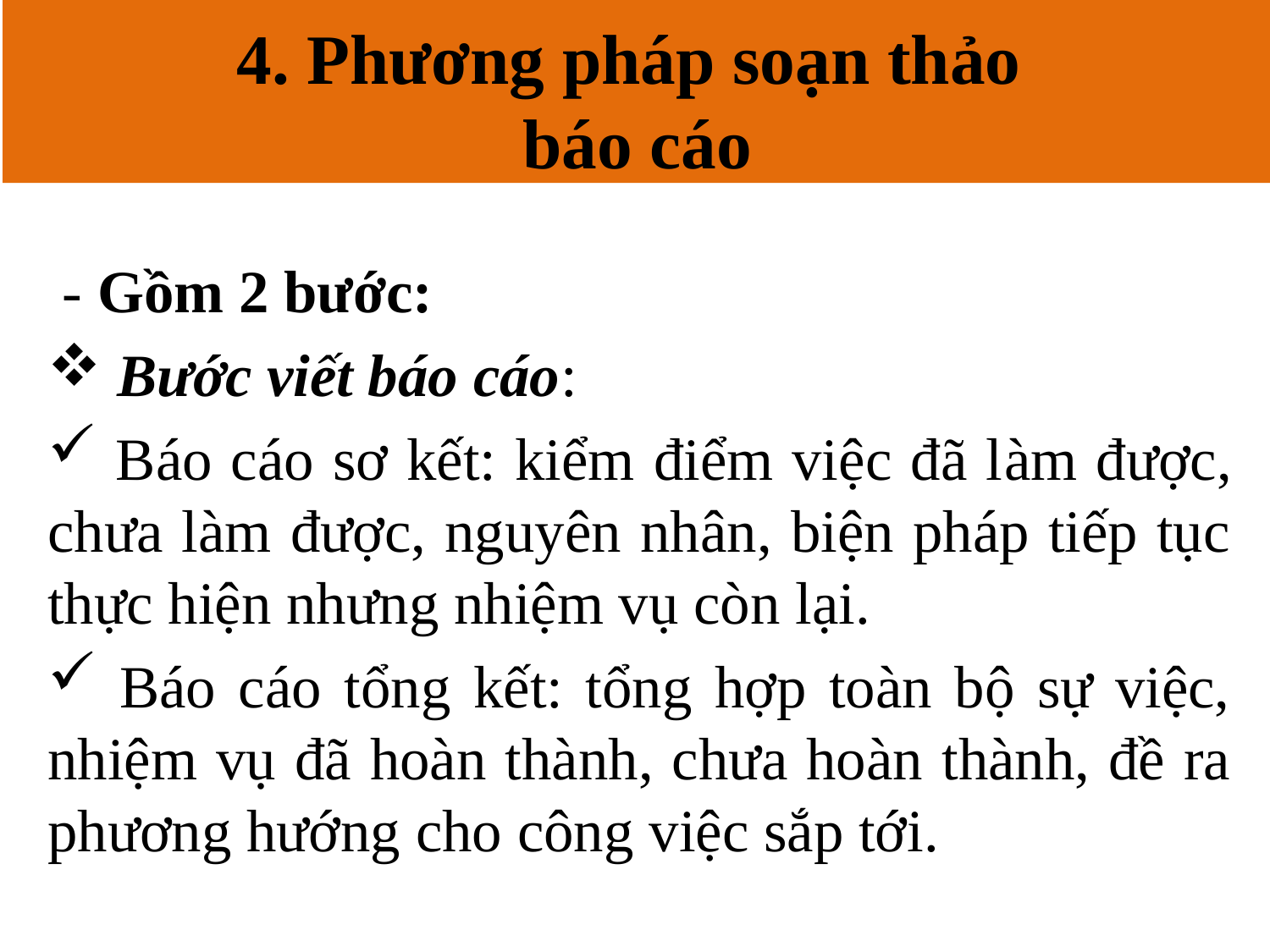

4. Phương pháp soạn thảo
báo cáo
# 4. Phương pháp soạn thảo báo cáo
 - Gồm 2 bước:
 Bước viết báo cáo:
 Báo cáo sơ kết: kiểm điểm việc đã làm được, chưa làm được, nguyên nhân, biện pháp tiếp tục thực hiện nhưng nhiệm vụ còn lại.
 Báo cáo tổng kết: tổng hợp toàn bộ sự việc, nhiệm vụ đã hoàn thành, chưa hoàn thành, đề ra phương hướng cho công việc sắp tới.